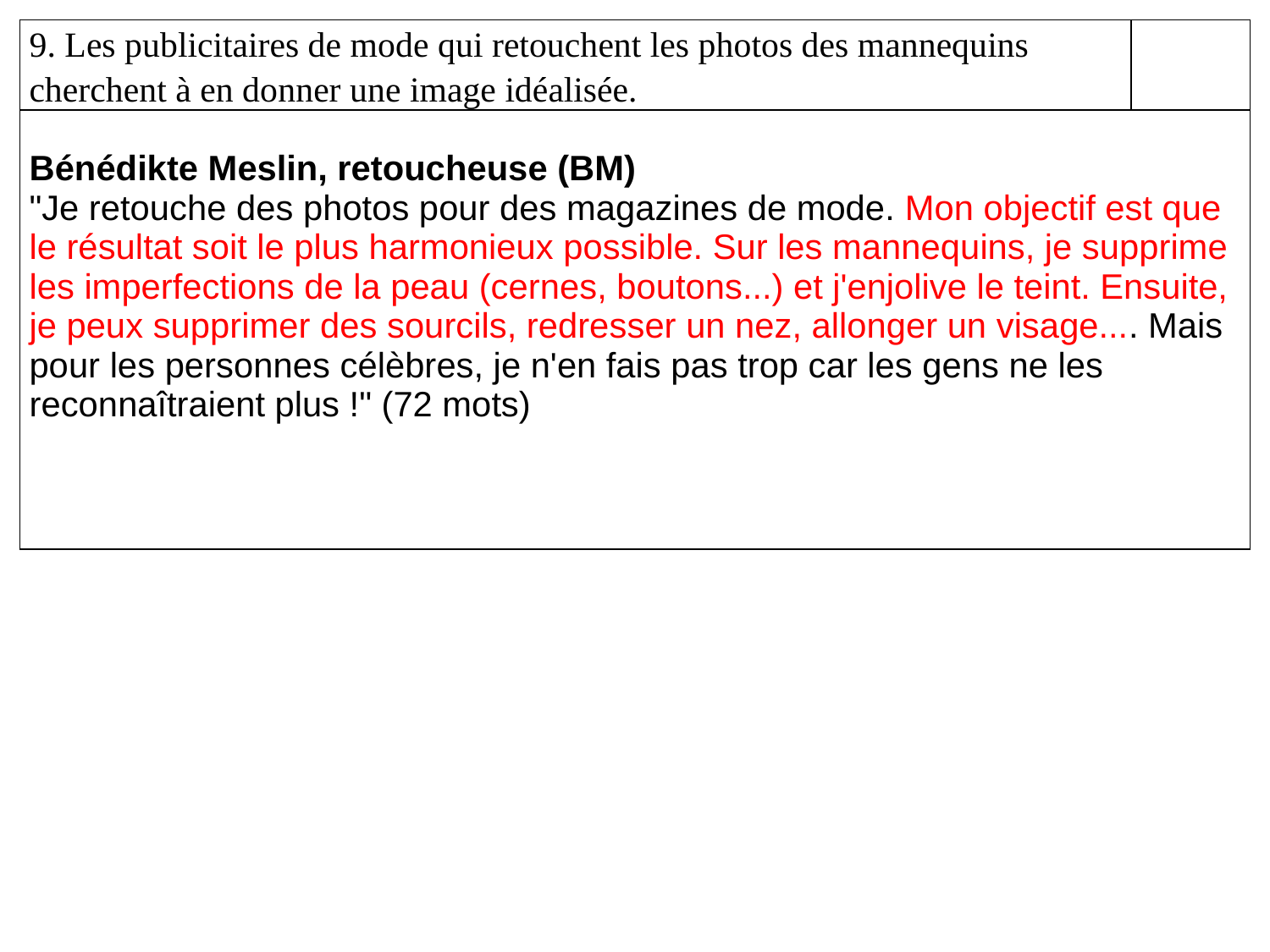

| 9. Les publicitaires de mode qui retouchent les photos des mannequins cherchent à en donner une image idéalisée. |  |
| --- | --- |
| Bénédikte Meslin, retoucheuse (BM) "Je retouche des photos pour des magazines de mode. Mon objectif est que le résultat soit le plus harmonieux possible. Sur les mannequins, je supprime les imperfections de la peau (cernes, boutons...) et j'enjolive le teint. Ensuite, je peux supprimer des sourcils, redresser un nez, allonger un visage.... Mais pour les personnes célèbres, je n'en fais pas trop car les gens ne les reconnaîtraient plus !" (72 mots) |  |